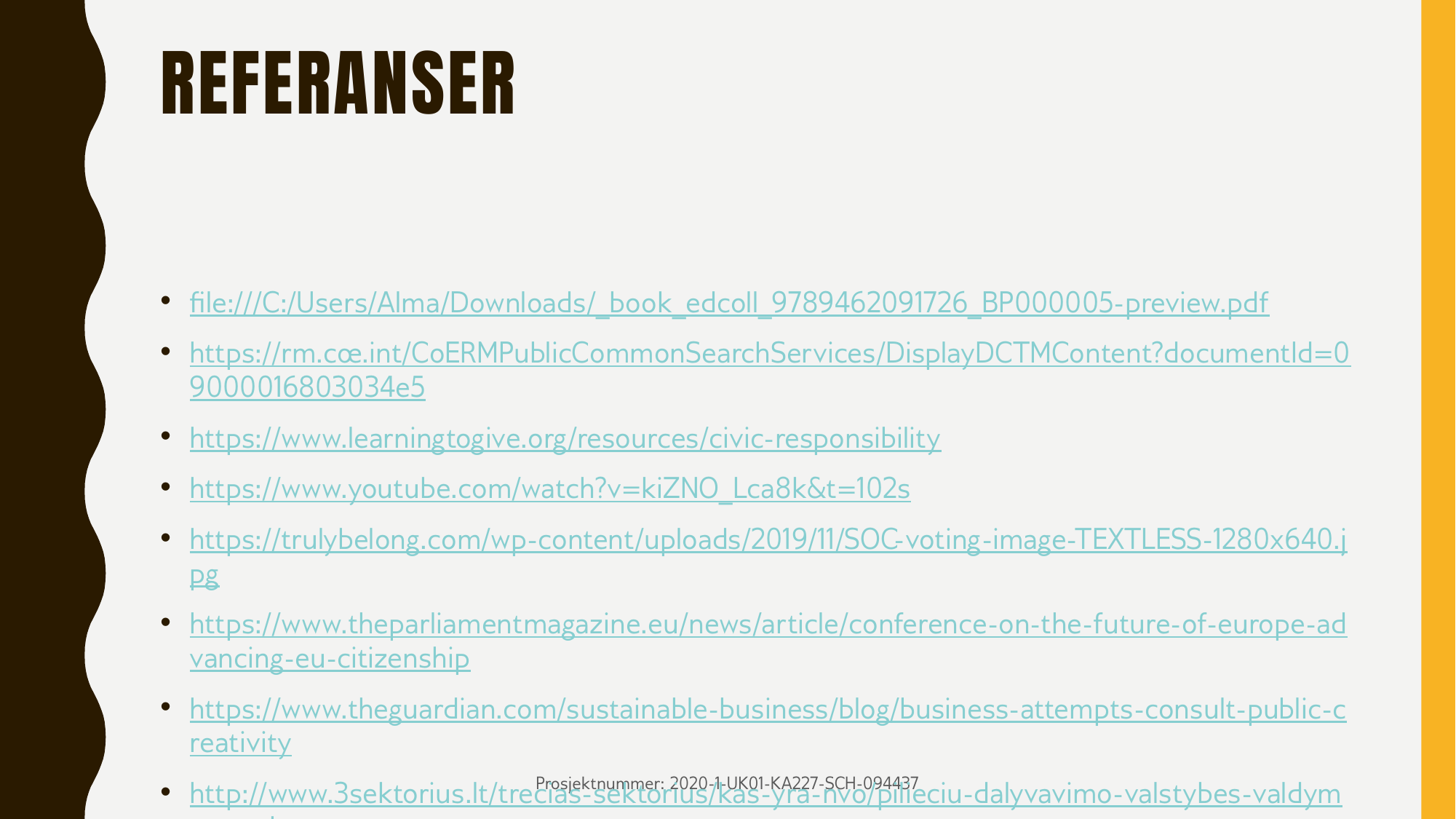

# Referanser
file:///C:/Users/Alma/Downloads/_book_edcoll_9789462091726_BP000005-preview.pdf
https://rm.coe.int/CoERMPublicCommonSearchServices/DisplayDCTMContent?documentId=09000016803034e5
https://www.learningtogive.org/resources/civic-responsibility
https://www.youtube.com/watch?v=kiZNO_Lca8k&t=102s
https://trulybelong.com/wp-content/uploads/2019/11/SOC-voting-image-TEXTLESS-1280x640.jpg
https://www.theparliamentmagazine.eu/news/article/conference-on-the-future-of-europe-advancing-eu-citizenship
https://www.theguardian.com/sustainable-business/blog/business-attempts-consult-public-creativity
http://www.3sektorius.lt/trecias-sektorius/kas-yra-nvo/pilieciu-dalyvavimo-valstybes-valdyme-svarba

Prosjektnummer: 2020-1-UK01-KA227-SCH-094437